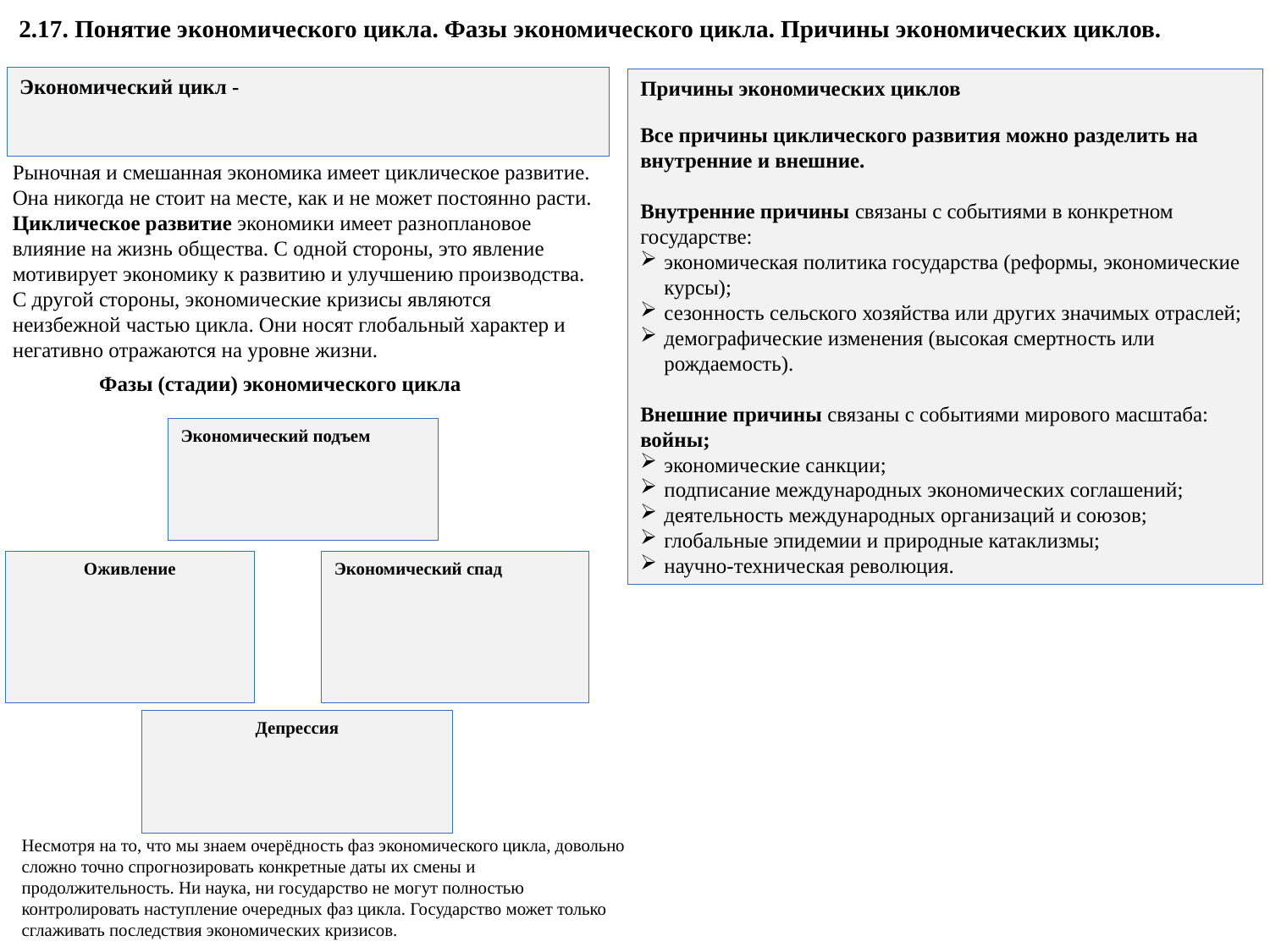

2.17. Понятие экономического цикла. Фазы экономического цикла. Причины экономических циклов.
Экономический цикл -

Причины экономических циклов

Все причины циклического развития можно разделить на внутренние и внешние.

Внутренние причины связаны с событиями в конкретном государстве:
экономическая политика государства (реформы, экономические курсы);
сезонность сельского хозяйства или других значимых отраслей;
демографические изменения (высокая смертность или рождаемость).

Внешние причины связаны с событиями мирового масштаба:
войны;
экономические санкции;
подписание международных экономических соглашений;
деятельность международных организаций и союзов;
глобальные эпидемии и природные катаклизмы;
научно-техническая революция.
Рыночная и смешанная экономика имеет циклическое развитие. Она никогда не стоит на месте, как и не может постоянно расти.
Циклическое развитие экономики имеет разноплановое влияние на жизнь общества. С одной стороны, это явление мотивирует экономику к развитию и улучшению производства. С другой стороны, экономические кризисы являются неизбежной частью цикла. Они носят глобальный характер и негативно отражаются на уровне жизни.
Фазы (стадии) экономического цикла
Экономический подъем

Оживление

Экономический спад

Депрессия

Несмотря на то, что мы знаем очерёдность фаз экономического цикла, довольно сложно точно спрогнозировать конкретные даты их смены и продолжительность. Ни наука, ни государство не могут полностью контролировать наступление очередных фаз цикла. Государство может только сглаживать последствия экономических кризисов.